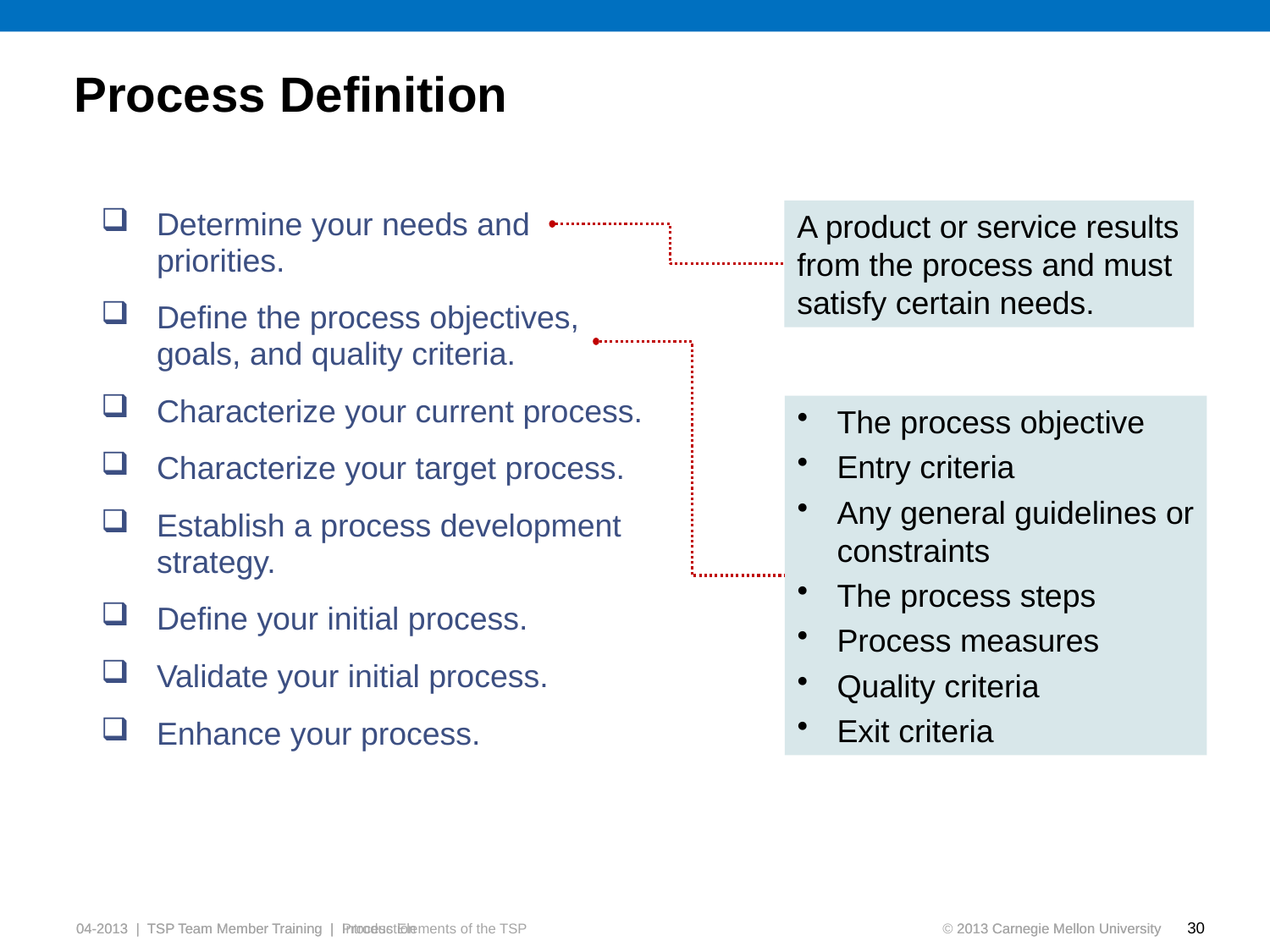

# Process Definition
Determine your needs and priorities.
Define the process objectives, goals, and quality criteria.
Characterize your current process.
Characterize your target process.
Establish a process development strategy.
Define your initial process.
Validate your initial process.
Enhance your process.
A product or service results
from the process and must
satisfy certain needs.

The process objective
Entry criteria
Any general guidelines or
constraints
The process steps
Process measures
Quality criteria
Exit criteria